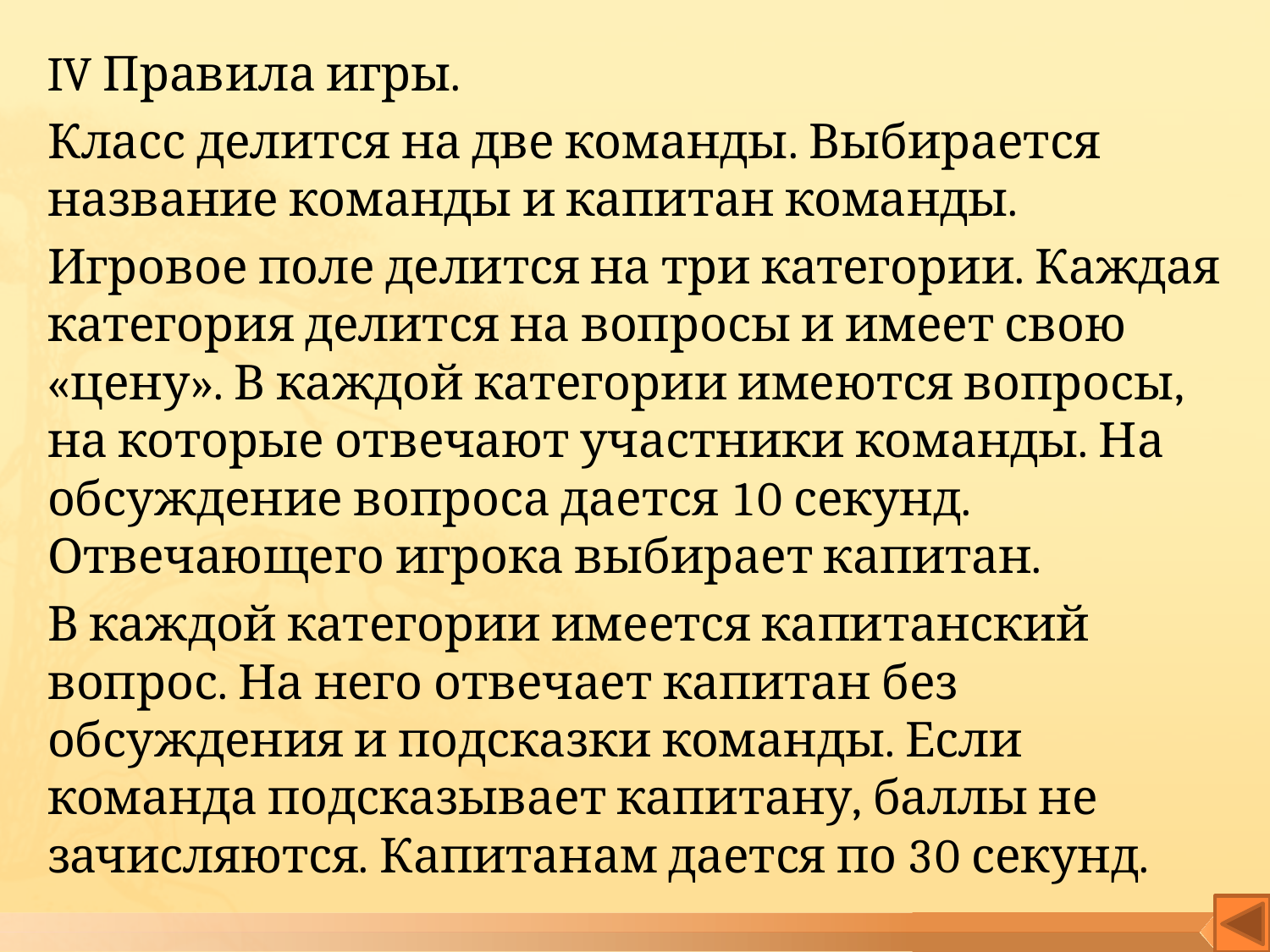

IV Правила игры.
Класс делится на две команды. Выбирается название команды и капитан команды.
Игровое поле делится на три категории. Каждая категория делится на вопросы и имеет свою «цену». В каждой категории имеются вопросы, на которые отвечают участники команды. На обсуждение вопроса дается 10 секунд. Отвечающего игрока выбирает капитан.
В каждой категории имеется капитанский вопрос. На него отвечает капитан без обсуждения и подсказки команды. Если команда подсказывает капитану, баллы не зачисляются. Капитанам дается по 30 секунд.